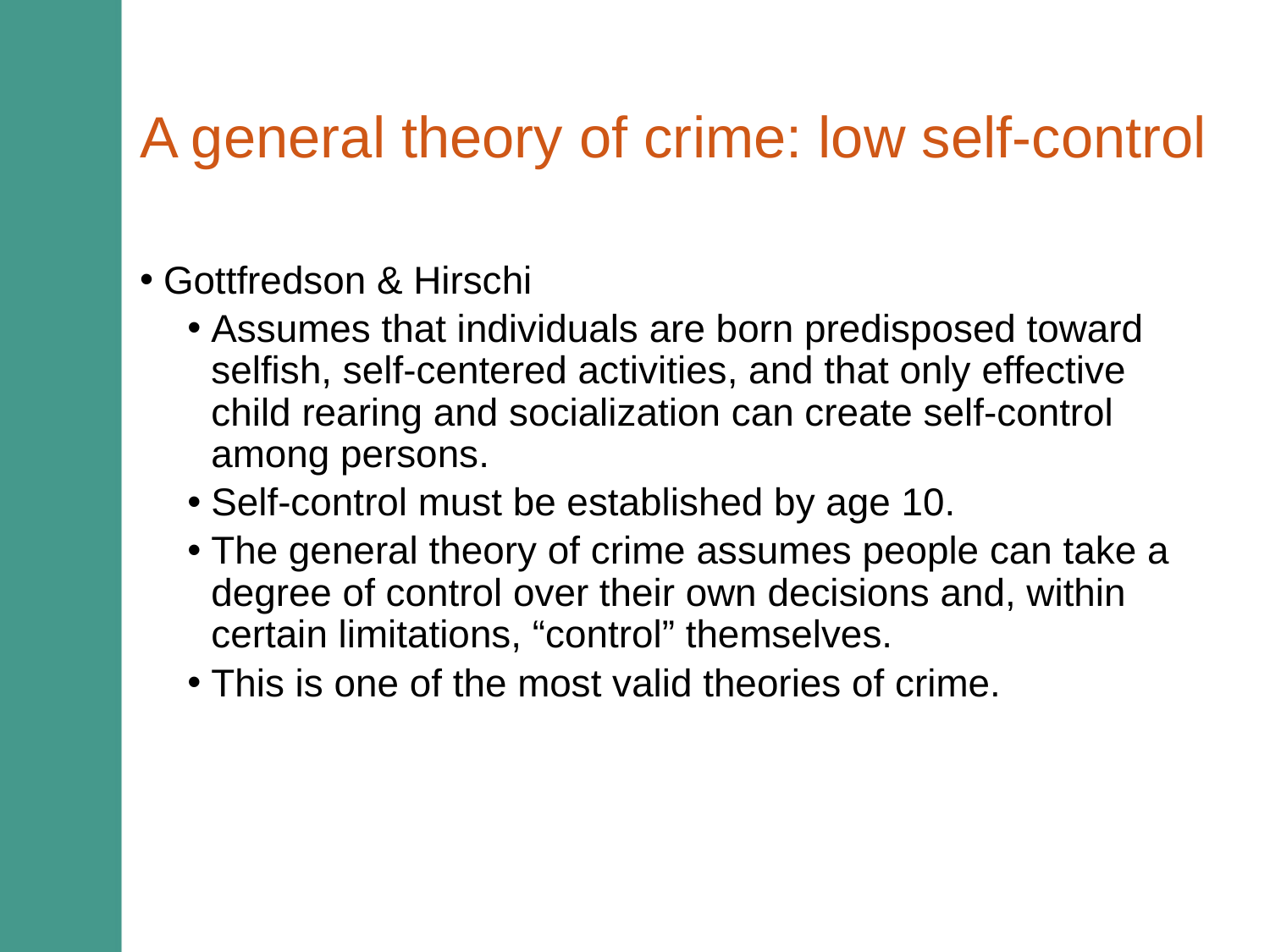

# A general theory of crime: low self-control
Gottfredson & Hirschi
Assumes that individuals are born predisposed toward selfish, self-centered activities, and that only effective child rearing and socialization can create self-control among persons.
Self-control must be established by age 10.
The general theory of crime assumes people can take a degree of control over their own decisions and, within certain limitations, “control” themselves.
This is one of the most valid theories of crime.